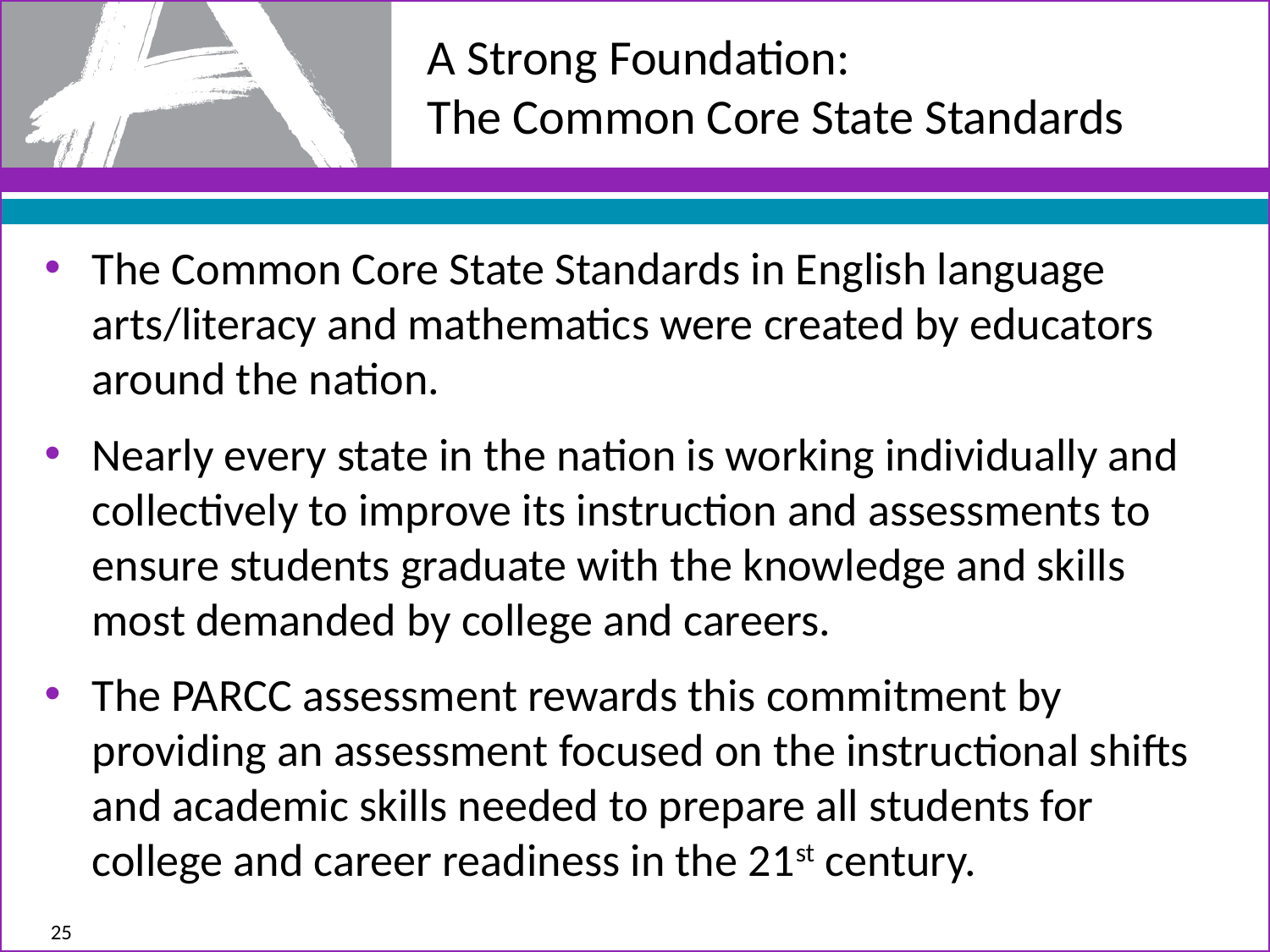

# A Strong Foundation: The Common Core State Standards
The Common Core State Standards in English language arts/literacy and mathematics were created by educators around the nation.
Nearly every state in the nation is working individually and collectively to improve its instruction and assessments to ensure students graduate with the knowledge and skills most demanded by college and careers.
The PARCC assessment rewards this commitment by providing an assessment focused on the instructional shifts and academic skills needed to prepare all students for college and career readiness in the 21st century.
25